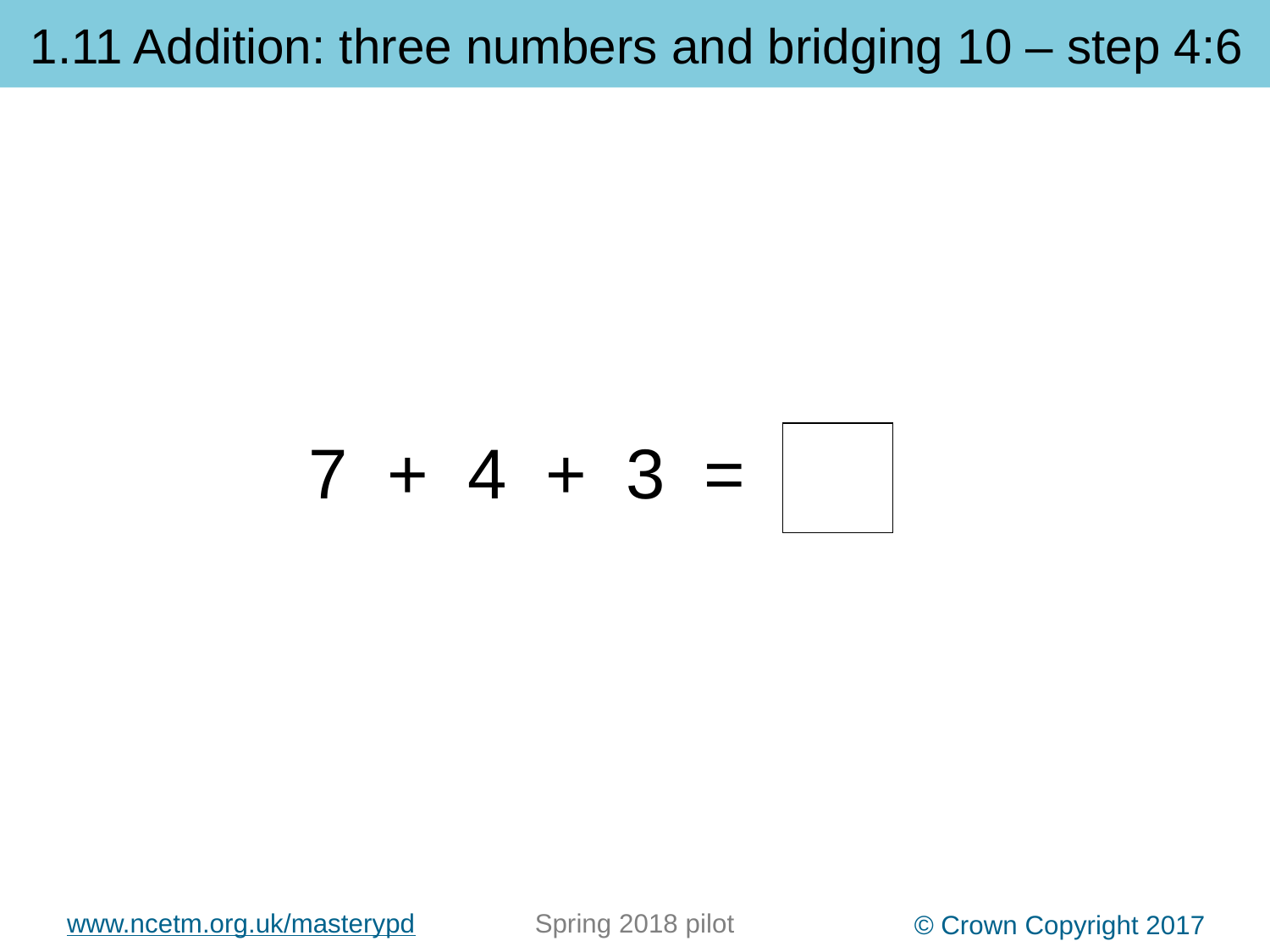

1.11 Addition: three numbers and bridging 10 – step 4:6
7  +  4  +  3  =
14